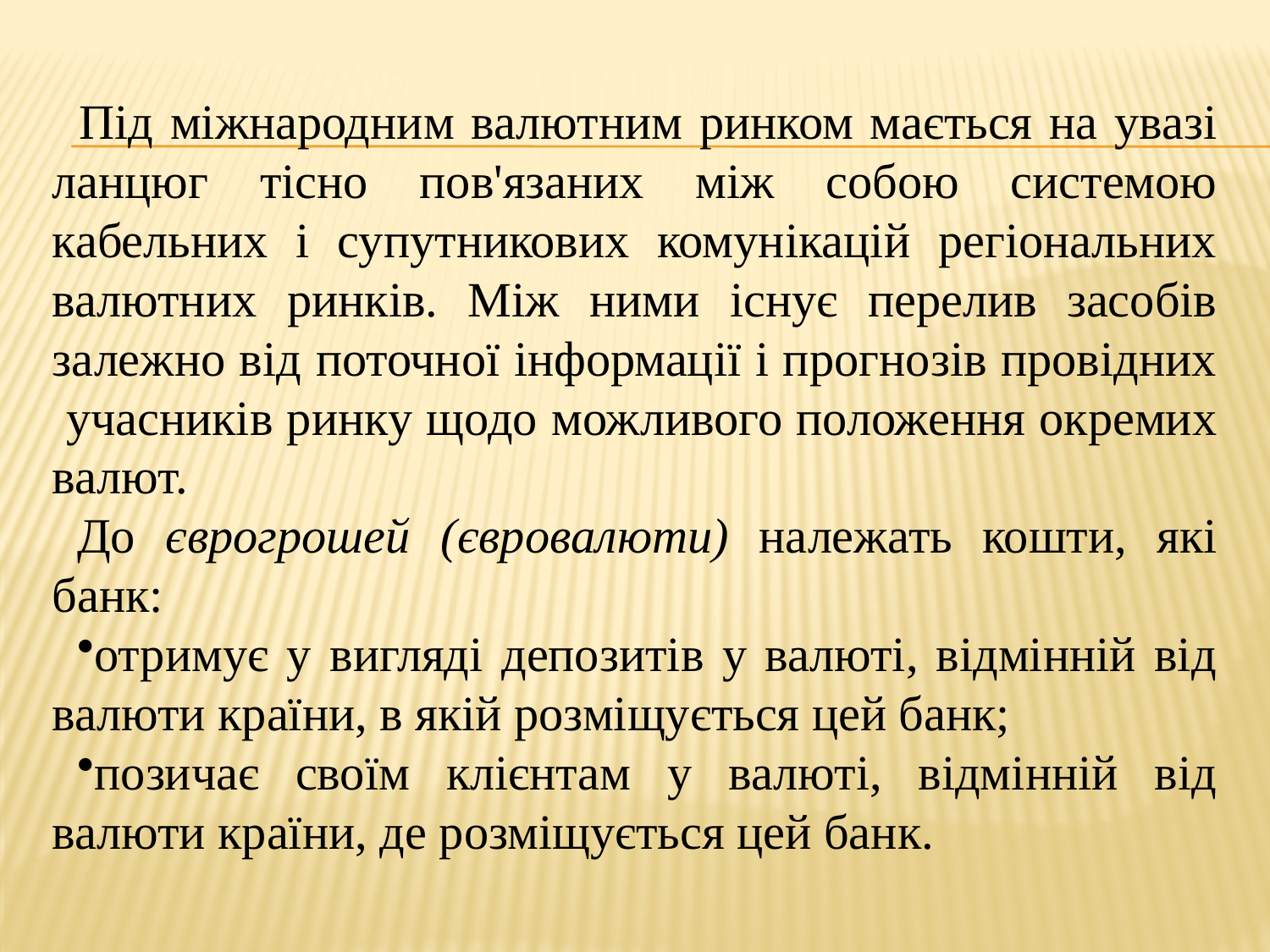

Під міжнародним валютним ринком мається на увазі ланцюг тісно пов'язаних між собою системою кабельних і супутникових комунікацій регіональних валютних ринків. Між ними існує перелив засобів залежно від поточної інформації і прогнозів провідних  учасників ринку щодо можливого положення окремих валют.
До єврогрошей (євровалюти) належать кошти, які банк:
отримує у вигляді депозитів у валюті, відмінній від валюти країни, в якій розміщується цей банк;
позичає своїм клієнтам у валюті, відмінній від валюти краї­ни, де розміщується цей банк.